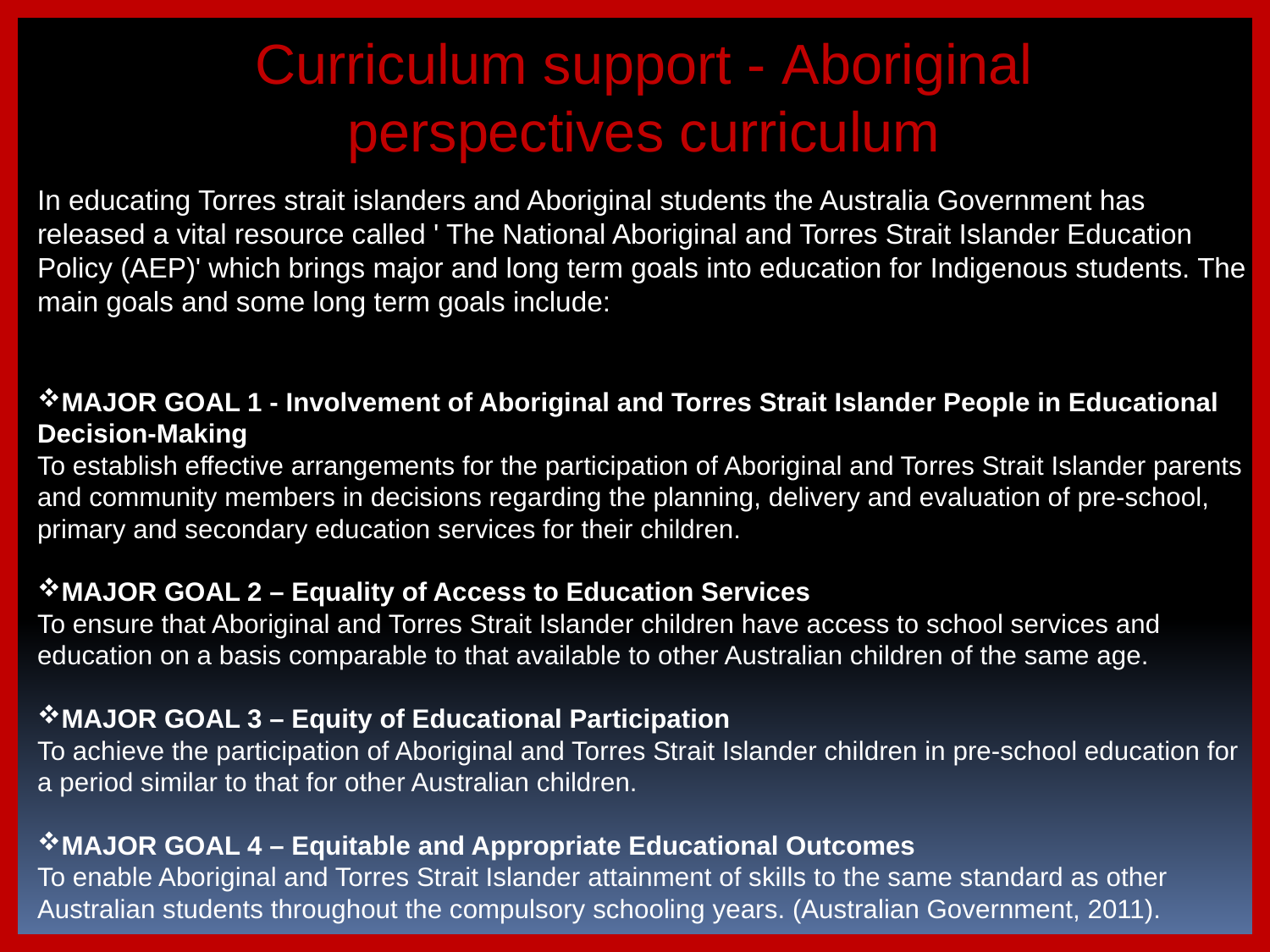

Curriculum support - Aboriginal perspectives curriculum
In educating Torres strait islanders and Aboriginal students the Australia Government has released a vital resource called ' The National Aboriginal and Torres Strait Islander Education Policy (AEP)' which brings major and long term goals into education for Indigenous students. The main goals and some long term goals include:

MAJOR GOAL 1 - Involvement of Aboriginal and Torres Strait Islander People in Educational Decision-Making
To establish effective arrangements for the participation of Aboriginal and Torres Strait Islander parents and community members in decisions regarding the planning, delivery and evaluation of pre-school, primary and secondary education services for their children.

MAJOR GOAL 2 – Equality of Access to Education Services
To ensure that Aboriginal and Torres Strait Islander children have access to school services and education on a basis comparable to that available to other Australian children of the same age.

MAJOR GOAL 3 – Equity of Educational Participation
To achieve the participation of Aboriginal and Torres Strait Islander children in pre-school education for a period similar to that for other Australian children.

MAJOR GOAL 4 – Equitable and Appropriate Educational Outcomes
To enable Aboriginal and Torres Strait Islander attainment of skills to the same standard as other Australian students throughout the compulsory schooling years. (Australian Government, 2011).